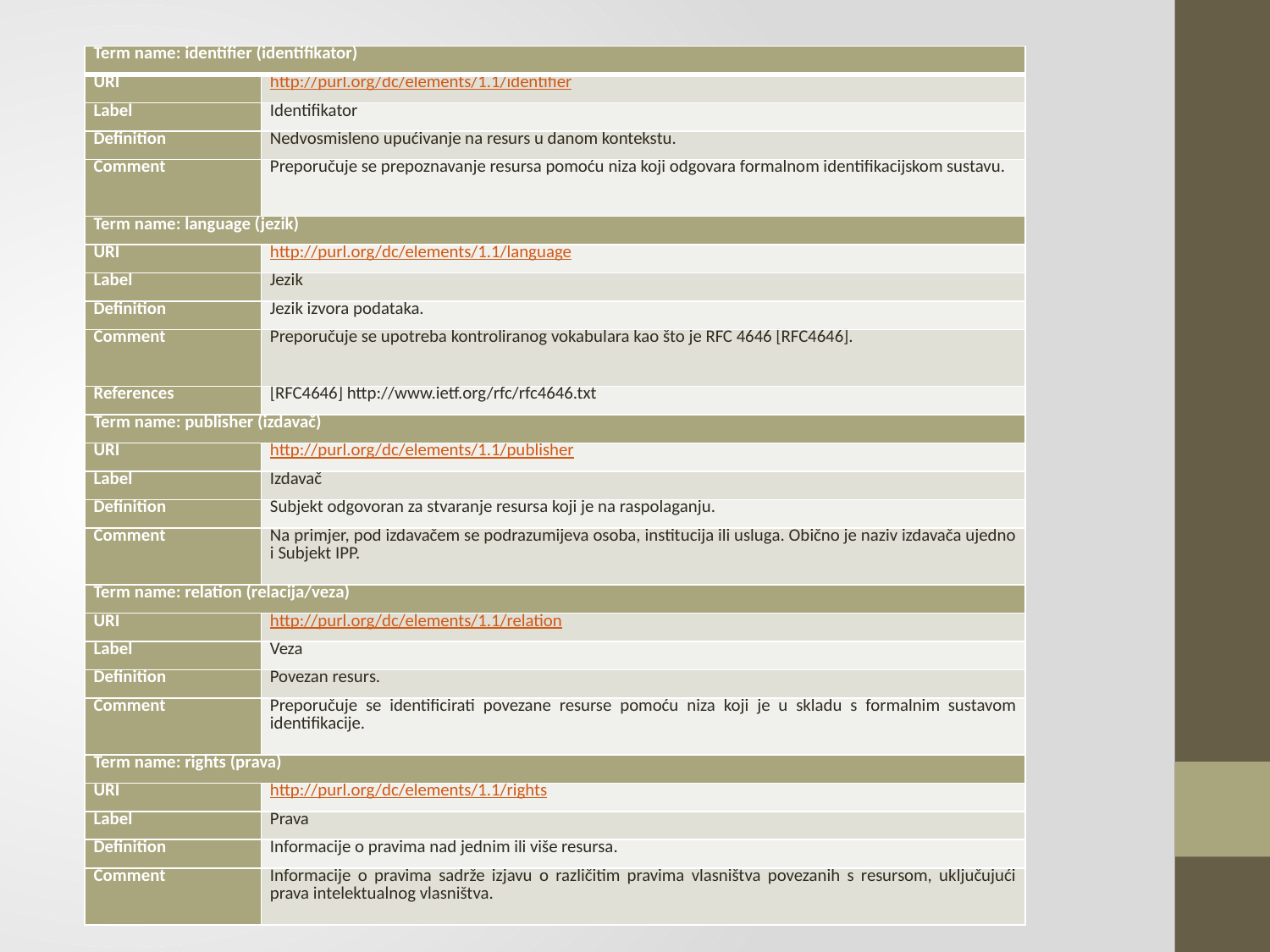

#
| Term name: identifier (identifikator) |  |
| --- | --- |
| URI | http://purl.org/dc/elements/1.1/identifier |
| Label | Identifikator |
| Definition | Nedvosmisleno upućivanje na resurs u danom kontekstu. |
| Comment | Preporučuje se prepoznavanje resursa pomoću niza koji odgovara formalnom identifikacijskom sustavu. |
| Term name: language (jezik) |  |
| URI | http://purl.org/dc/elements/1.1/language |
| Label | Jezik |
| Definition | Jezik izvora podataka. |
| Comment | Preporučuje se upotreba kontroliranog vokabulara kao što je RFC 4646 [RFC4646]. |
| References | [RFC4646] http://www.ietf.org/rfc/rfc4646.txt |
| Term name: publisher (izdavač) |  |
| URI | http://purl.org/dc/elements/1.1/publisher |
| Label | Izdavač |
| Definition | Subjekt odgovoran za stvaranje resursa koji je na raspolaganju. |
| Comment | Na primjer, pod izdavačem se podrazumijeva osoba, institucija ili usluga. Obično je naziv izdavača ujedno i Subjekt IPP. |
| Term name: relation (relacija/veza) |  |
| URI | http://purl.org/dc/elements/1.1/relation |
| Label | Veza |
| Definition | Povezan resurs. |
| Comment | Preporučuje se identificirati povezane resurse pomoću niza koji je u skladu s formalnim sustavom identifikacije. |
| Term name: rights (prava) |  |
| URI | http://purl.org/dc/elements/1.1/rights |
| Label | Prava |
| Definition | Informacije o pravima nad jednim ili više resursa. |
| Comment | Informacije o pravima sadrže izjavu o različitim pravima vlasništva povezanih s resursom, uključujući prava intelektualnog vlasništva. |